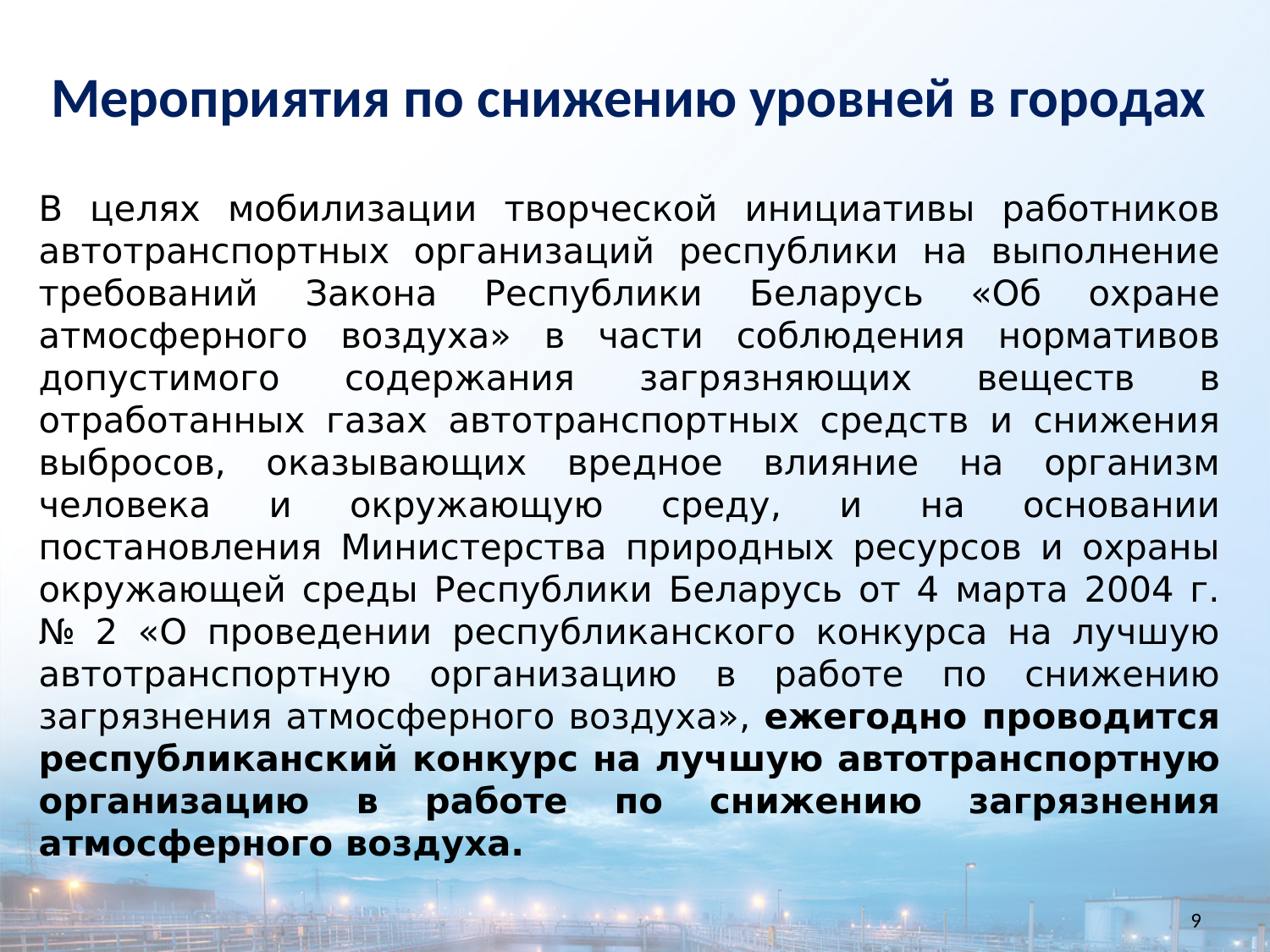

Мероприятия по снижению уровней в городах
В целях мобилизации творческой инициативы работников автотранспортных организаций республики на выполнение требований Закона Республики Беларусь «Об охране атмосферного воздуха» в части соблюдения нормативов допустимого содержания загрязняющих веществ в отработанных газах автотранспортных средств и снижения выбросов, оказывающих вредное влияние на организм человека и окружающую среду, и на основании постановления Министерства природных ресурсов и охраны окружающей среды Республики Беларусь от 4 марта 2004 г. № 2 «О проведении республиканского конкурса на лучшую автотранспортную организацию в работе по снижению загрязнения атмосферного воздуха», ежегодно проводится республиканский конкурс на лучшую автотранспортную организацию в работе по снижению загрязнения атмосферного воздуха.
9